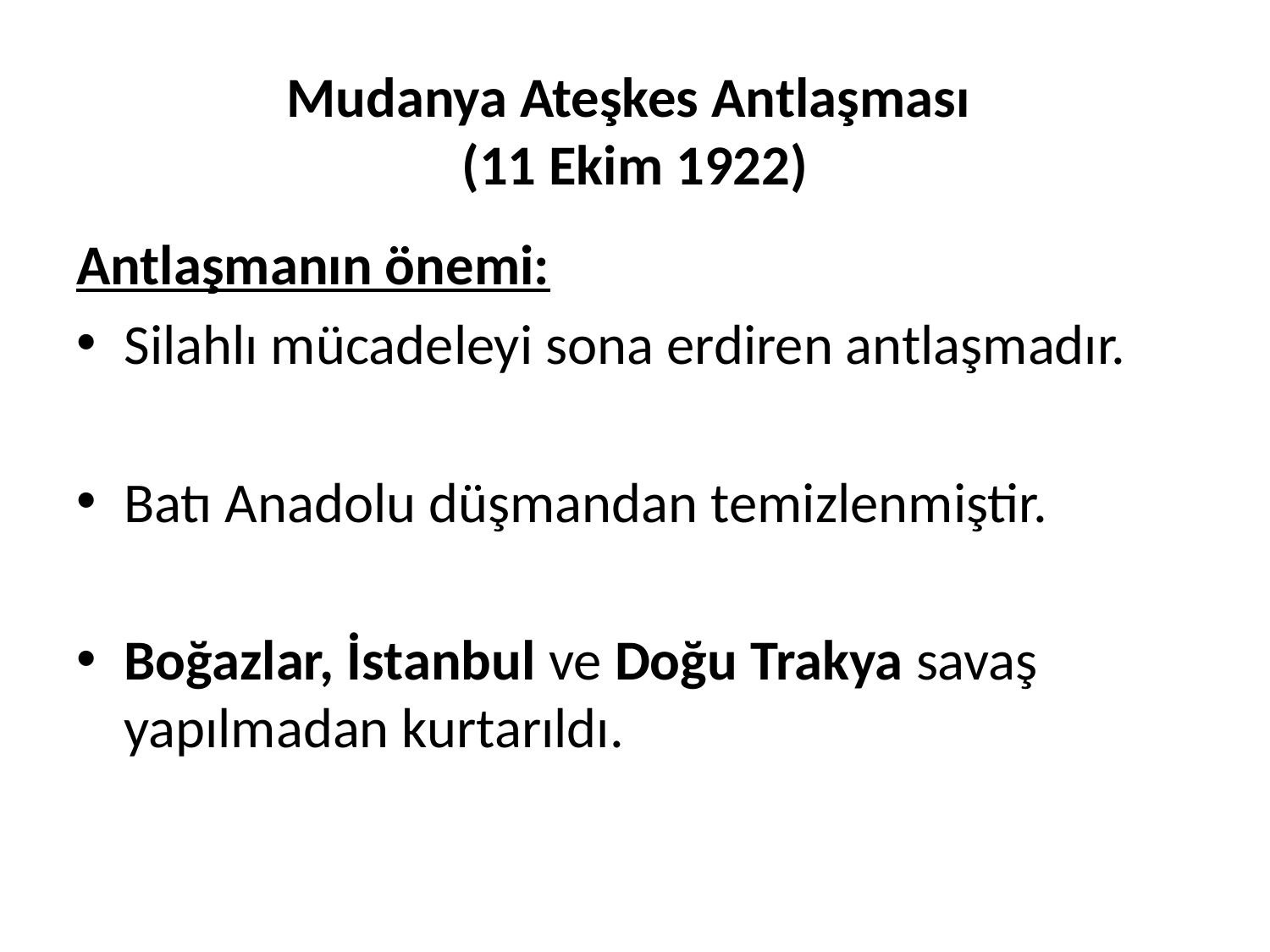

# Mudanya Ateşkes Antlaşması (11 Ekim 1922)
Antlaşmanın önemi:
Silahlı mücadeleyi sona erdiren antlaşmadır.

Batı Anadolu düşmandan temizlenmiştir.

Boğazlar, İstanbul ve Doğu Trakya savaş yapılmadan kurtarıldı.